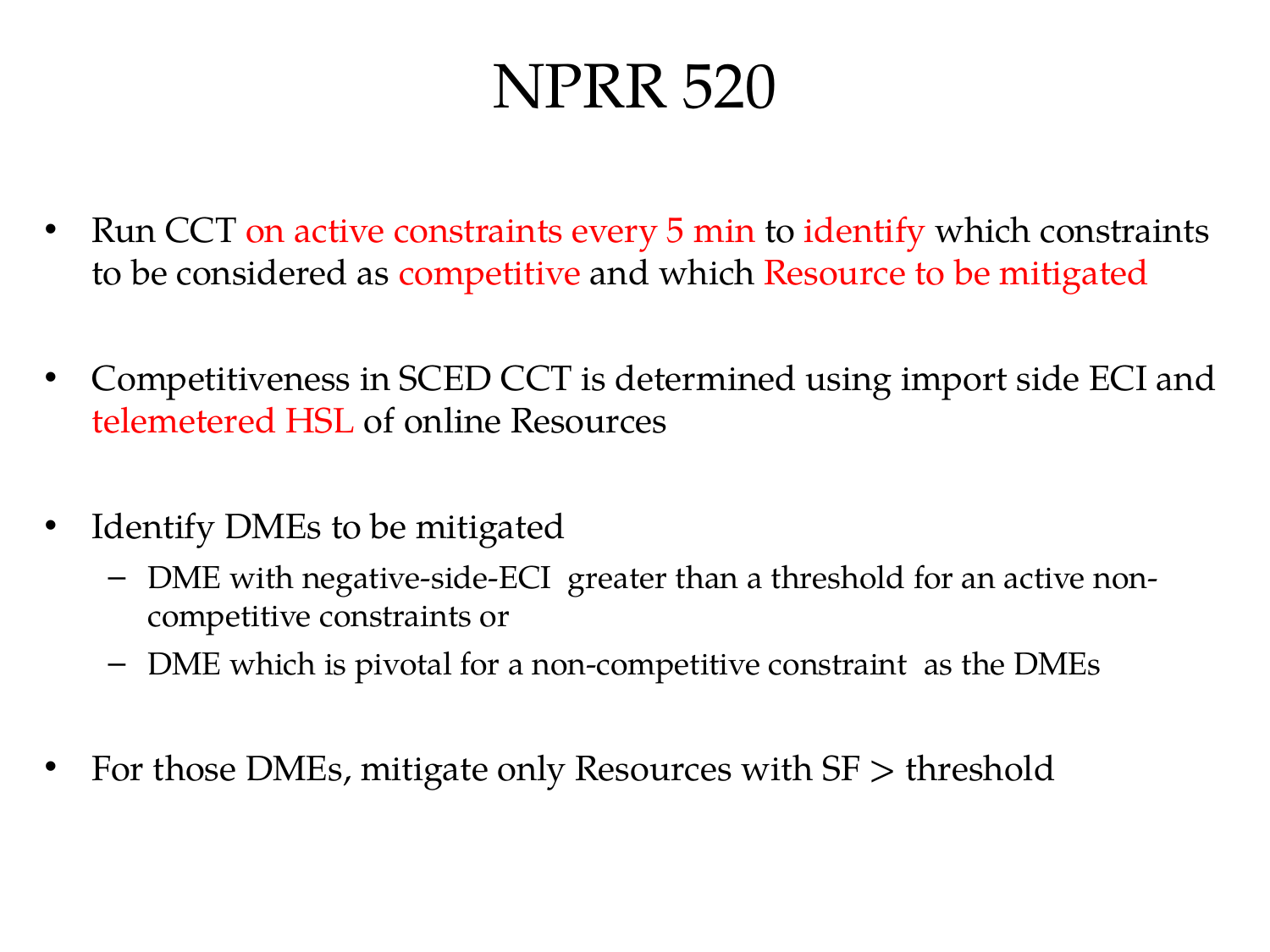

# NPRR 520

Run CCT on active constraints every 5 min to identify which constraints to be considered as competitive and which Resource to be mitigated

Competitiveness in SCED CCT is determined using import side ECI and telemetered HSL of online Resources

Identify DMEs to be mitigated
DME with negative-side-ECI  greater than a threshold for an active non-competitive constraints or
DME which is pivotal for a non-competitive constraint  as the DMEs

For those DMEs, mitigate only Resources with SF > threshold